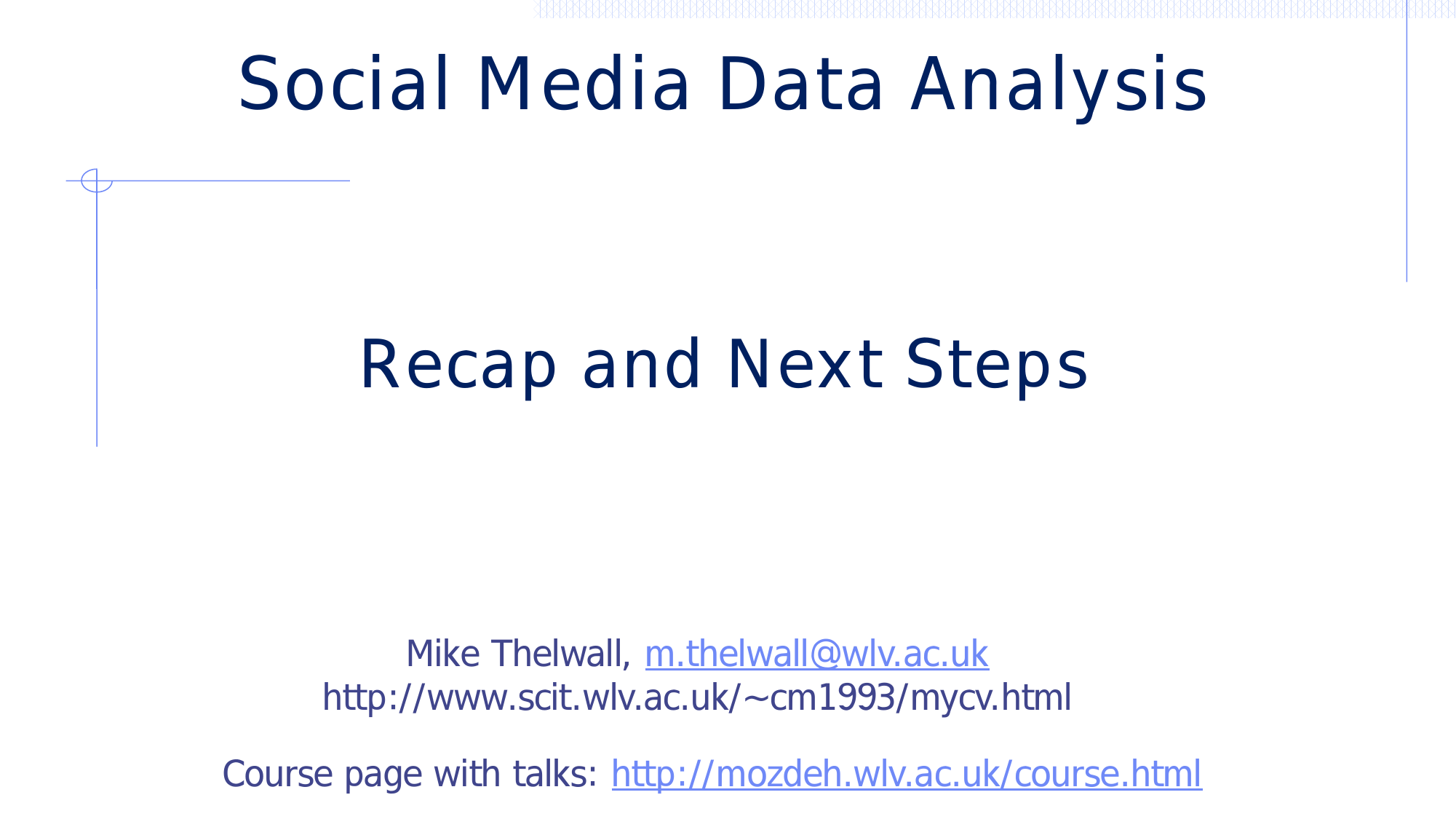

# Social Media Data Analysis

Recap and Next Steps
Mike Thelwall, m.thelwall@wlv.ac.uk
http://www.scit.wlv.ac.uk/~cm1993/mycv.html
Course page with talks: http://mozdeh.wlv.ac.uk/course.html